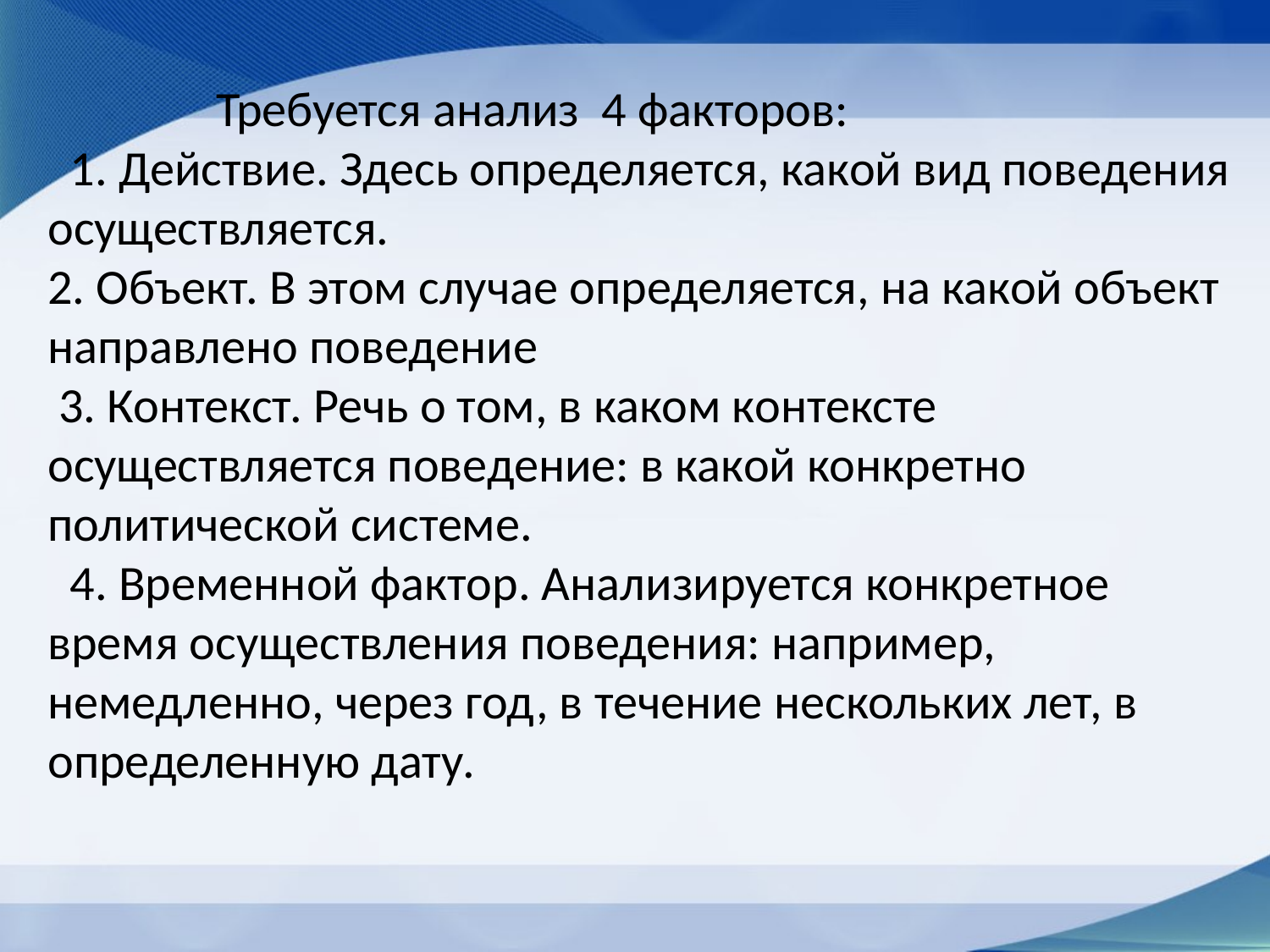

# Требуется анализ  4 факторов:   1. Действие. Здесь определяется, какой вид поведения осуществляется. 2. Объект. В этом случае определяется, на какой объект направлено поведение  3. Контекст. Речь о том, в каком контексте осуществляется поведение: в какой конкретно политической системе.   4. Временной фактор. Анализируется конкретное время осуществления поведения: например, немедленно, через год, в течение нескольких лет, в определенную дату.